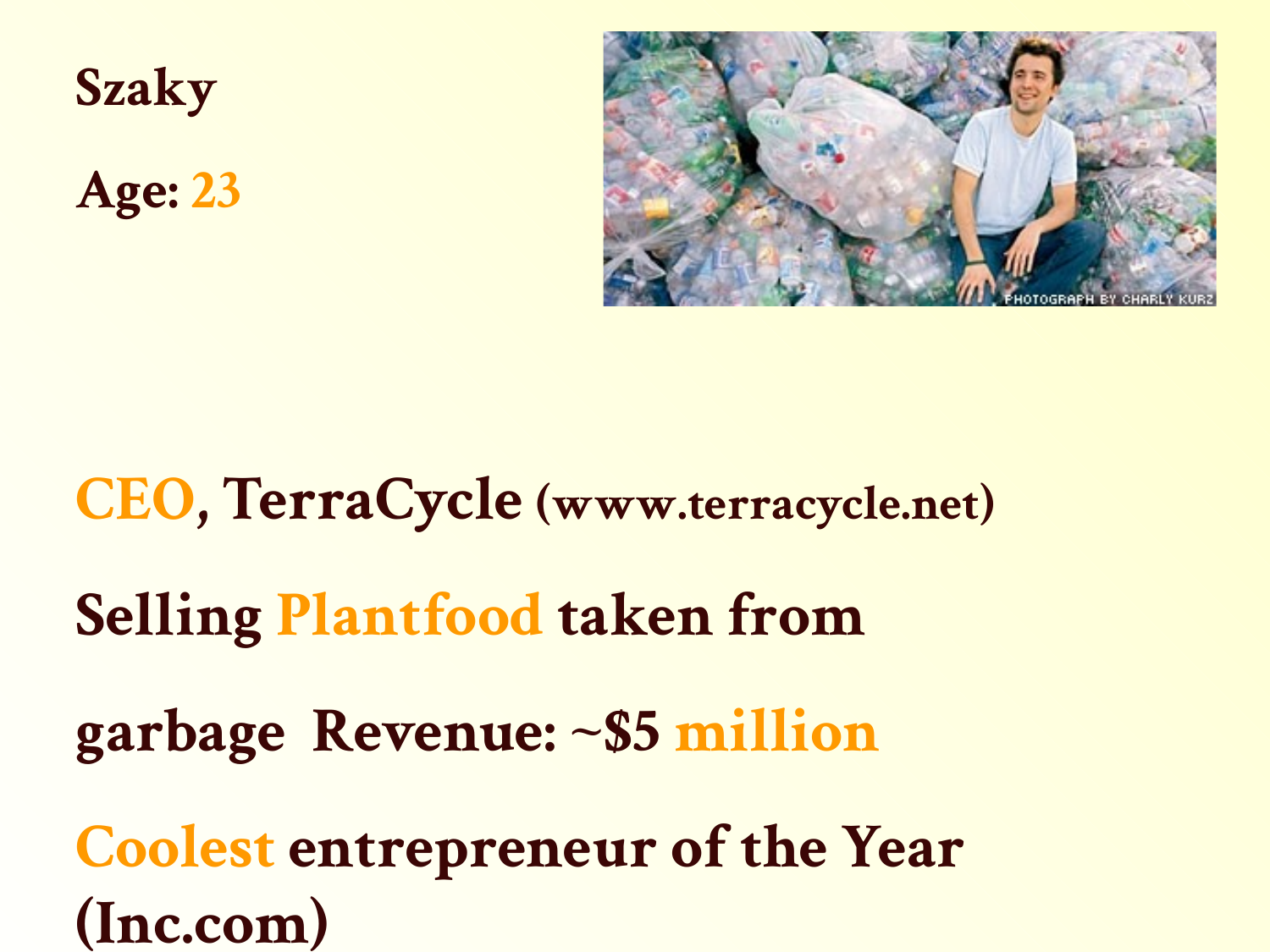

# Szaky  Age: 23

CEO, TerraCycle (www.terracycle.net)  Selling Plantfood taken from garbage  Revenue: ~$5 million
Coolest entrepreneur of the Year (Inc.com)